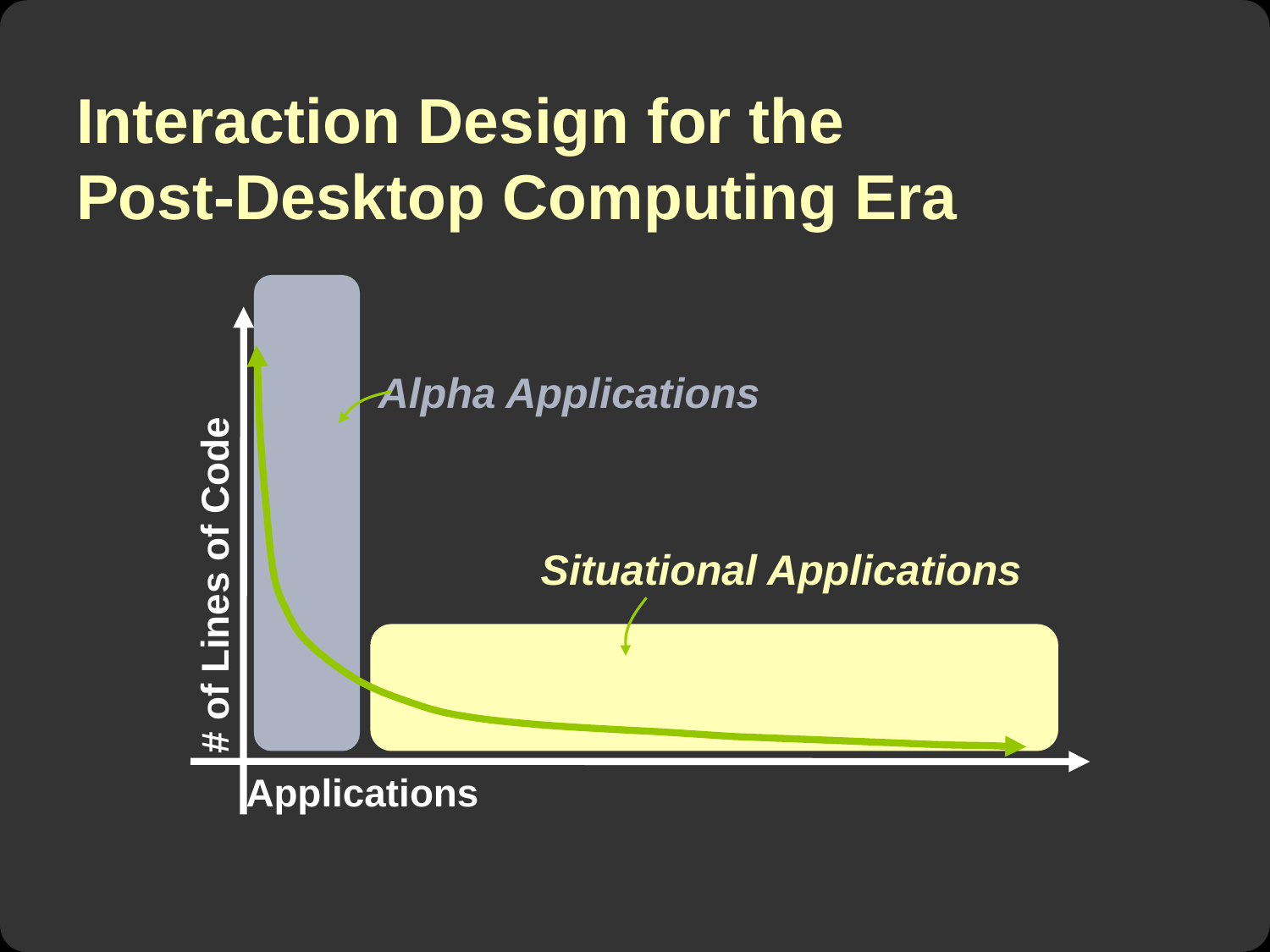

# Interaction Design for the Post-Desktop Computing Era

Alpha Applications

Situational Applications
# of Lines of Code

Applications